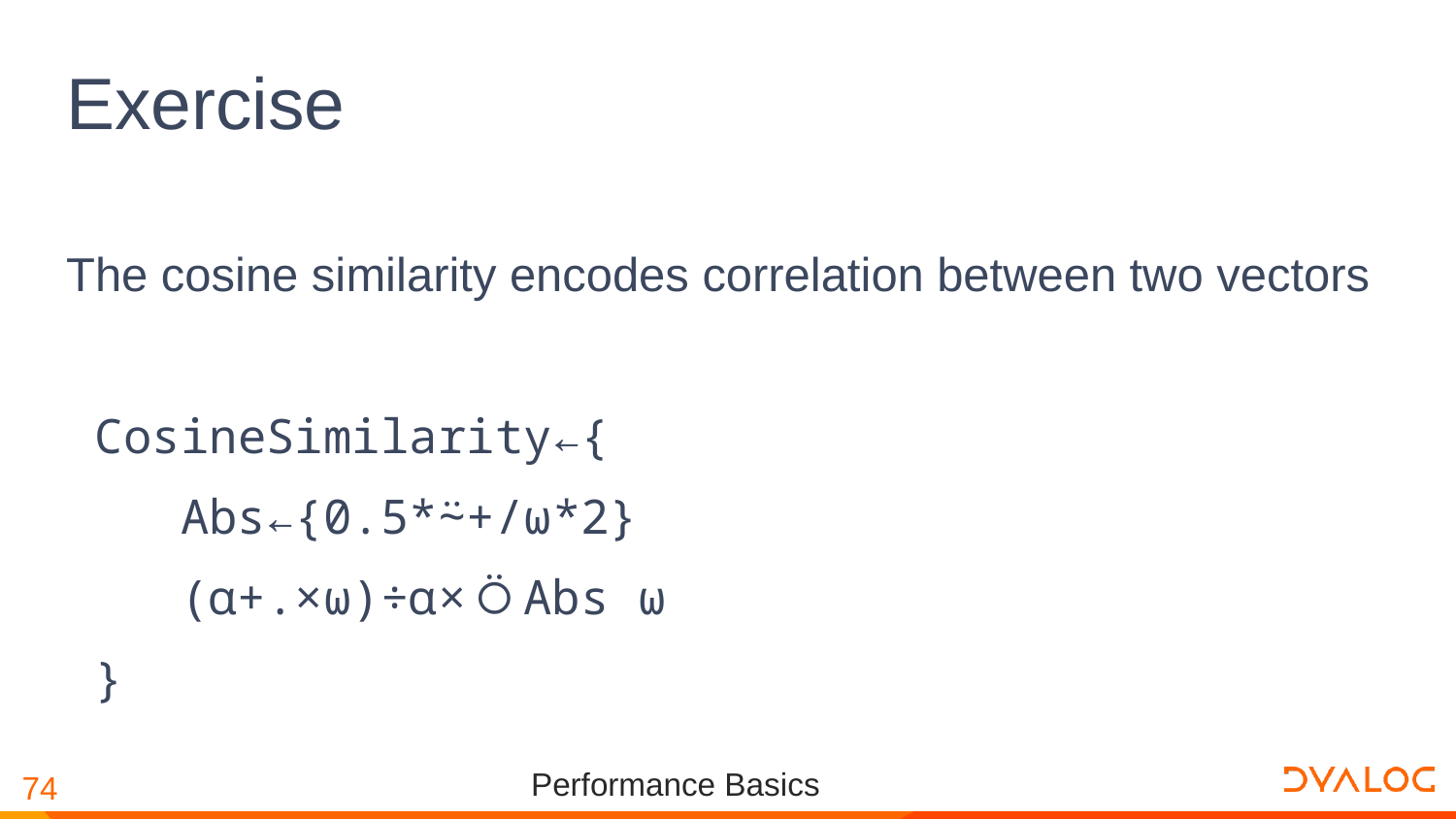

# Exercise
The cosine similarity encodes correlation between two vectors

 CosineSimilarity←{
    Abs←{0.5*⍨+/⍵*2}
    (⍺+.×⍵)÷⍺×⍥Abs ⍵
 }